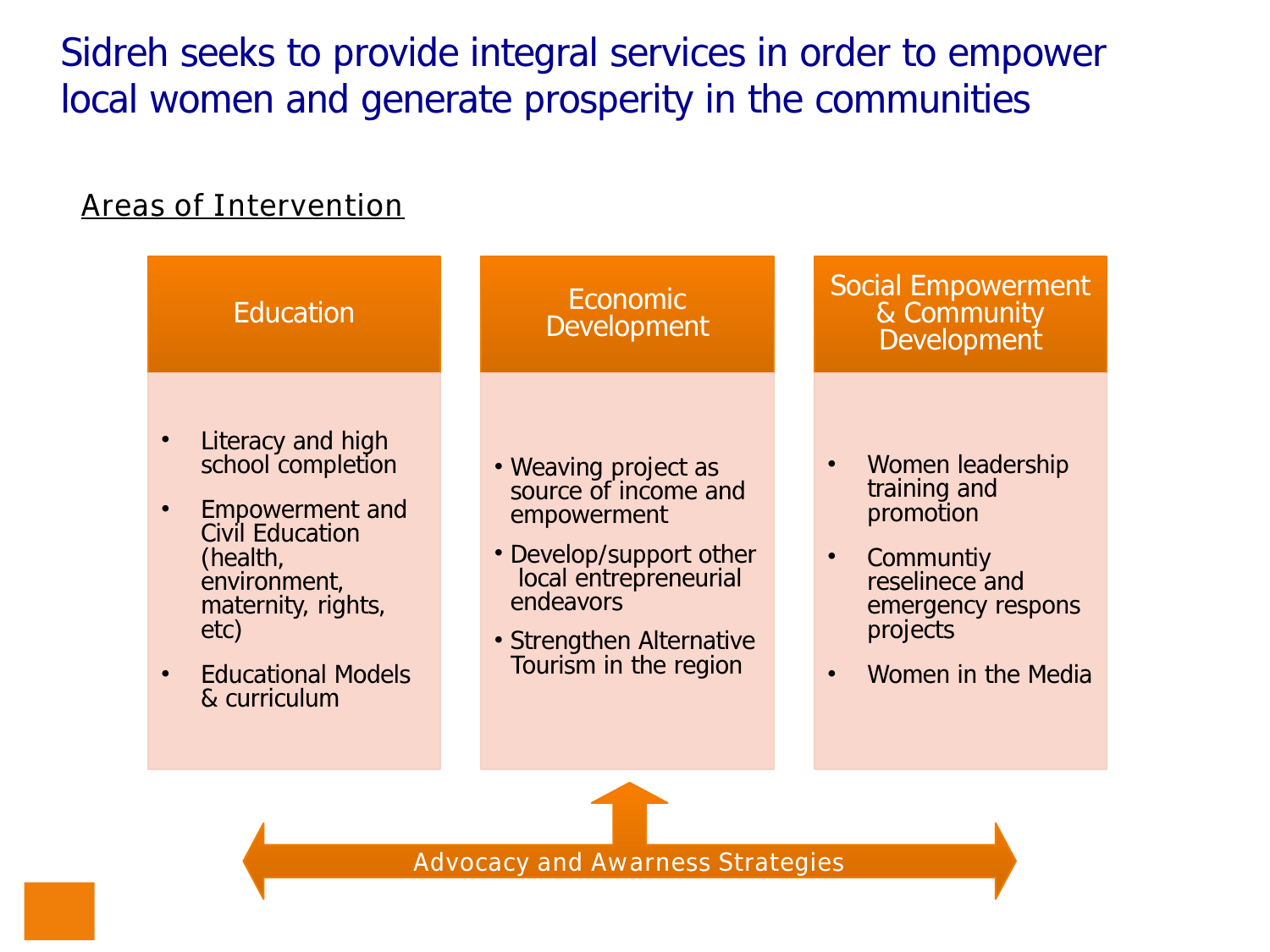

Sidreh seeks to provide integral services in order to empower local women and generate prosperity in the communities
Areas of Intervention
Education
Literacy and high school completion
Economic Development
Social Empowerment & Community Development
Women leadership training and promotion
Communtiy reselinece and emergency respons projects
Educational Models & curriculum
Empowerment and Civil Education (health, environment, maternity, rights, etc)
Women in the Media
Weaving project as source of income and empowerment
Develop/support other  local entrepreneurial endeavors
Strengthen Alternative Tourism in the region
Advocacy and Awarness Strategies